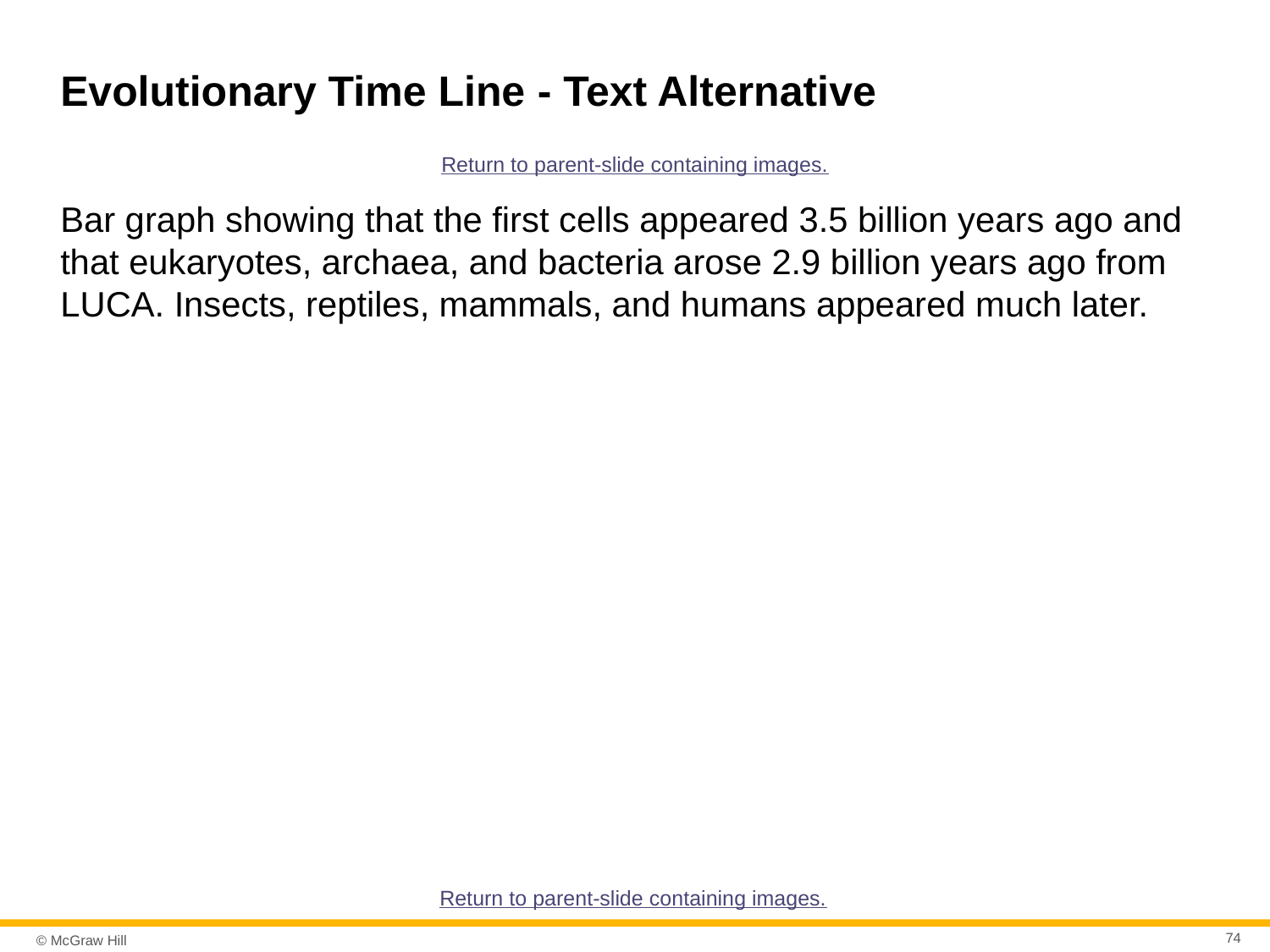

# Evolutionary Time Line - Text Alternative
Return to parent-slide containing images.
Bar graph showing that the first cells appeared 3.5 billion years ago and that eukaryotes, archaea, and bacteria arose 2.9 billion years ago from LUCA. Insects, reptiles, mammals, and humans appeared much later.
Return to parent-slide containing images.